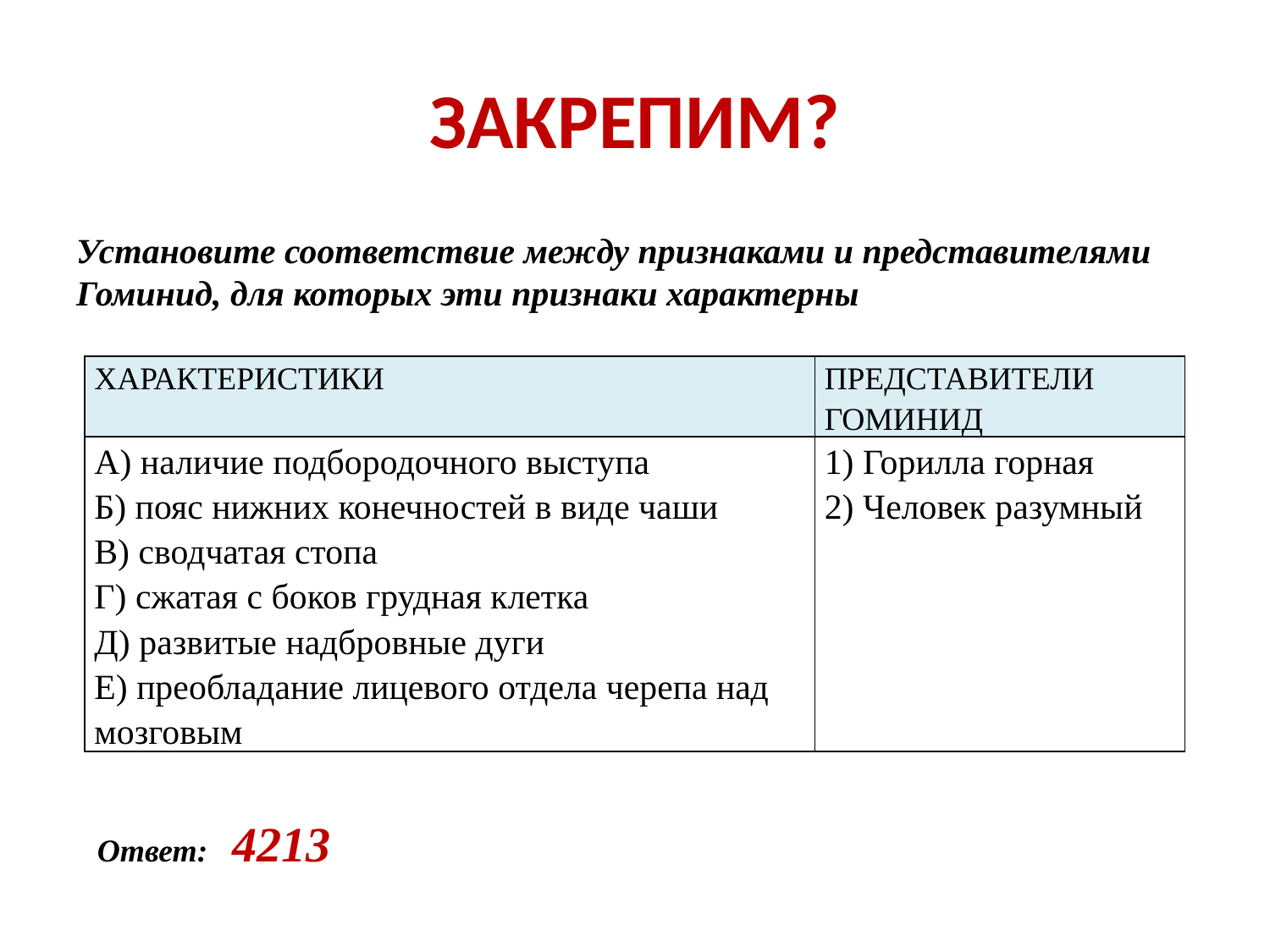

# ЗАКРЕПИМ?
Установите соответствие между признаками и представителями Гоминид, для которых эти признаки характерны
| ХАРАКТЕРИСТИКИ | ПРЕДСТАВИТЕЛИ ГОМИНИД |
| --- | --- |
| А) наличие подбородочного выступа Б) пояс нижних конечностей в виде чаши В) сводчатая стопа Г) сжатая с боков грудная клетка Д) развитые надбровные дуги Е) преобладание лицевого отдела черепа над мозговым | 1) Горилла горная 2) Человек разумный |
Ответ:   4213